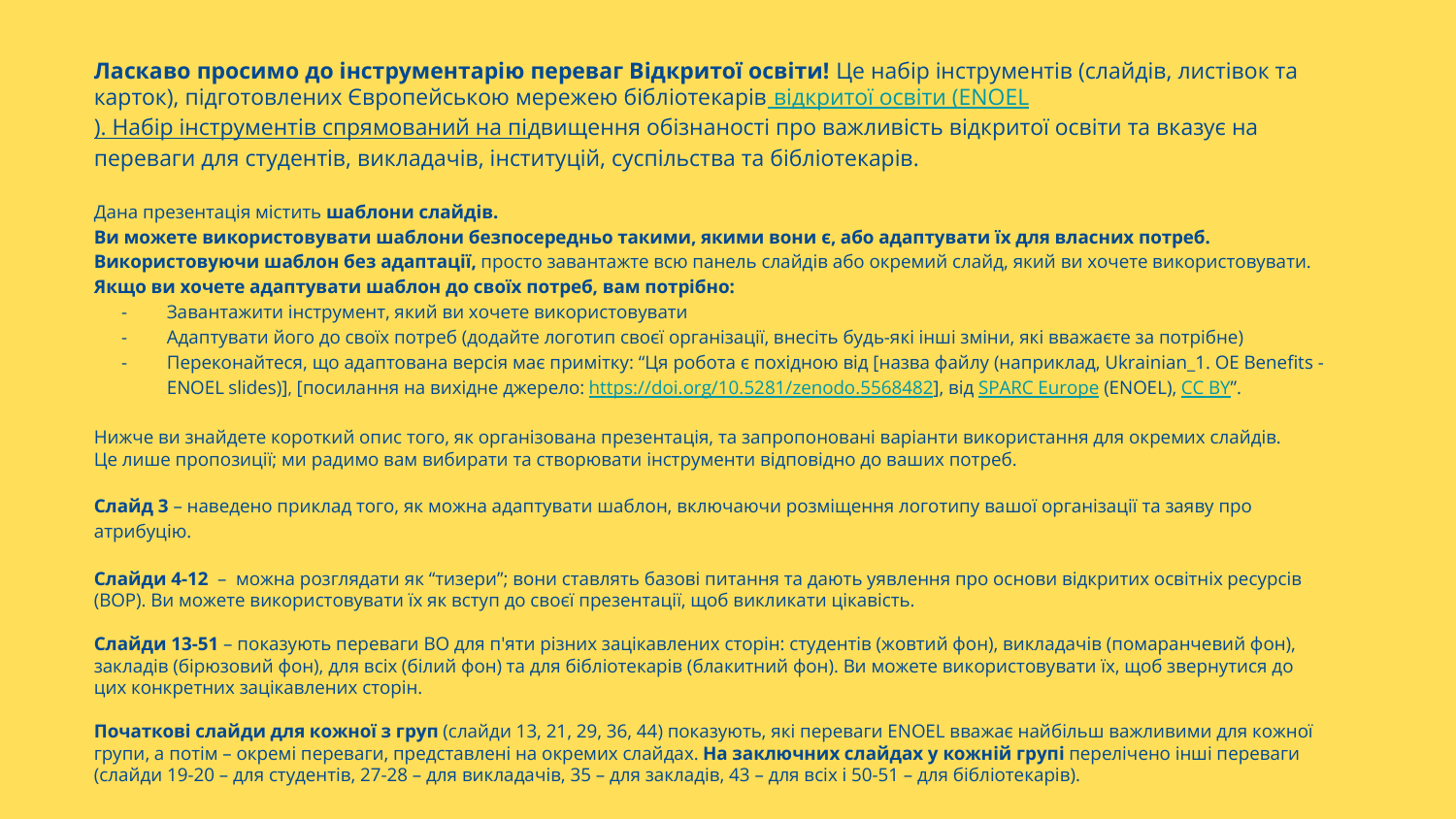

Ласкаво просимо до інструментарію переваг Відкритої освіти! Це набір інструментів (слайдів, листівок та карток), підготовлених Європейською мережею бібліотекарів відкритої освіти (ENOEL). Набір інструментів спрямований на підвищення обізнаності про важливість відкритої освіти та вказує на переваги для студентів, викладачів, інституцій, суспільства та бібліотекарів.

Дана презентація містить шаблони слайдів.
Ви можете використовувати шаблони безпосередньо такими, якими вони є, або адаптувати їх для власних потреб.
Використовуючи шаблон без адаптації, просто завантажте всю панель слайдів або окремий слайд, який ви хочете використовувати.
Якщо ви хочете адаптувати шаблон до своїх потреб, вам потрібно:
Завантажити інструмент, який ви хочете використовувати
Адаптувати його до своїх потреб (додайте логотип своєї організації, внесіть будь-які інші зміни, які вважаєте за потрібне)
Переконайтеся, що адаптована версія має примітку: “Ця робота є похідною від [назва файлу (наприклад, Ukrainian_1. OE Benefits - ENOEL slides)], [посилання на вихідне джерело: https://doi.org/10.5281/zenodo.5568482], від SPARC Europe (ENOEL), CC BY”.

Нижче ви знайдете короткий опис того, як організована презентація, та запропоновані варіанти використання для окремих слайдів.
Це лише пропозиції; ми радимо вам вибирати та створювати інструменти відповідно до ваших потреб.

Слайд 3 – наведено приклад того, як можна адаптувати шаблон, включаючи розміщення логотипу вашої організації та заяву про атрибуцію.

Слайди 4-12  –  можна розглядати як “тизери”; вони ставлять базові питання та дають уявлення про основи відкритих освітніх ресурсів (BOP). Ви можете використовувати їх як вступ до своєї презентації, щоб викликати цікавість.

Слайди 13-51 – показують переваги BO для п'яти різних зацікавлених сторін: студентів (жовтий фон), викладачів (помаранчевий фон), закладів (бірюзовий фон), для всіх (білий фон) та для бібліотекарів (блакитний фон). Ви можете використовувати їх, щоб звернутися до цих конкретних зацікавлених сторін.

Початкові слайди для кожної з груп (слайди 13, 21, 29, 36, 44) показують, які переваги ENOEL вважає найбільш важливими для кожної групи, а потім – окремі переваги, представлені на окремих слайдах. На заключних слайдах у кожній групі перелічено інші переваги (слайди 19-20 – для студентів, 27-28 – для викладачів, 35 – для закладів, 43 – для всіх і 50-51 – для бібліотекарів).